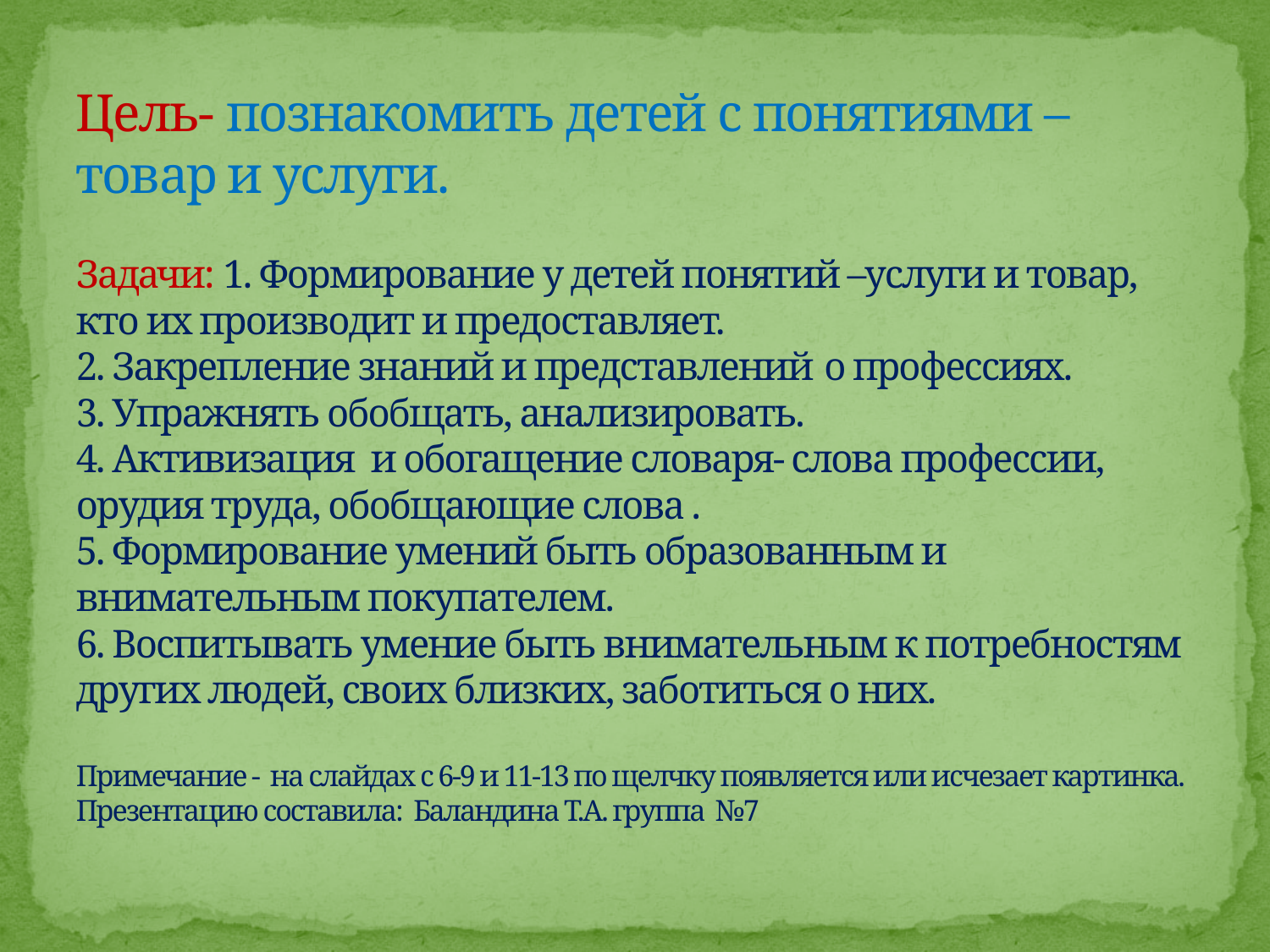

# Цель- познакомить детей с понятиями – товар и услуги. Задачи: 1. Формирование у детей понятий –услуги и товар, кто их производит и предоставляет. 2. Закрепление знаний и представлений о профессиях. 3. Упражнять обобщать, анализировать. 4. Активизация  и обогащение словаря- слова профессии, орудия труда, обобщающие слова . 5. Формирование умений быть образованным и внимательным покупателем. 6. Воспитывать умение быть внимательным к потребностям других людей, своих близких, заботиться о них. Примечание -  на слайдах с 6-9 и 11-13 по щелчку появляется или исчезает картинка. Презентацию составила:  Баландина Т.А. группа  №7